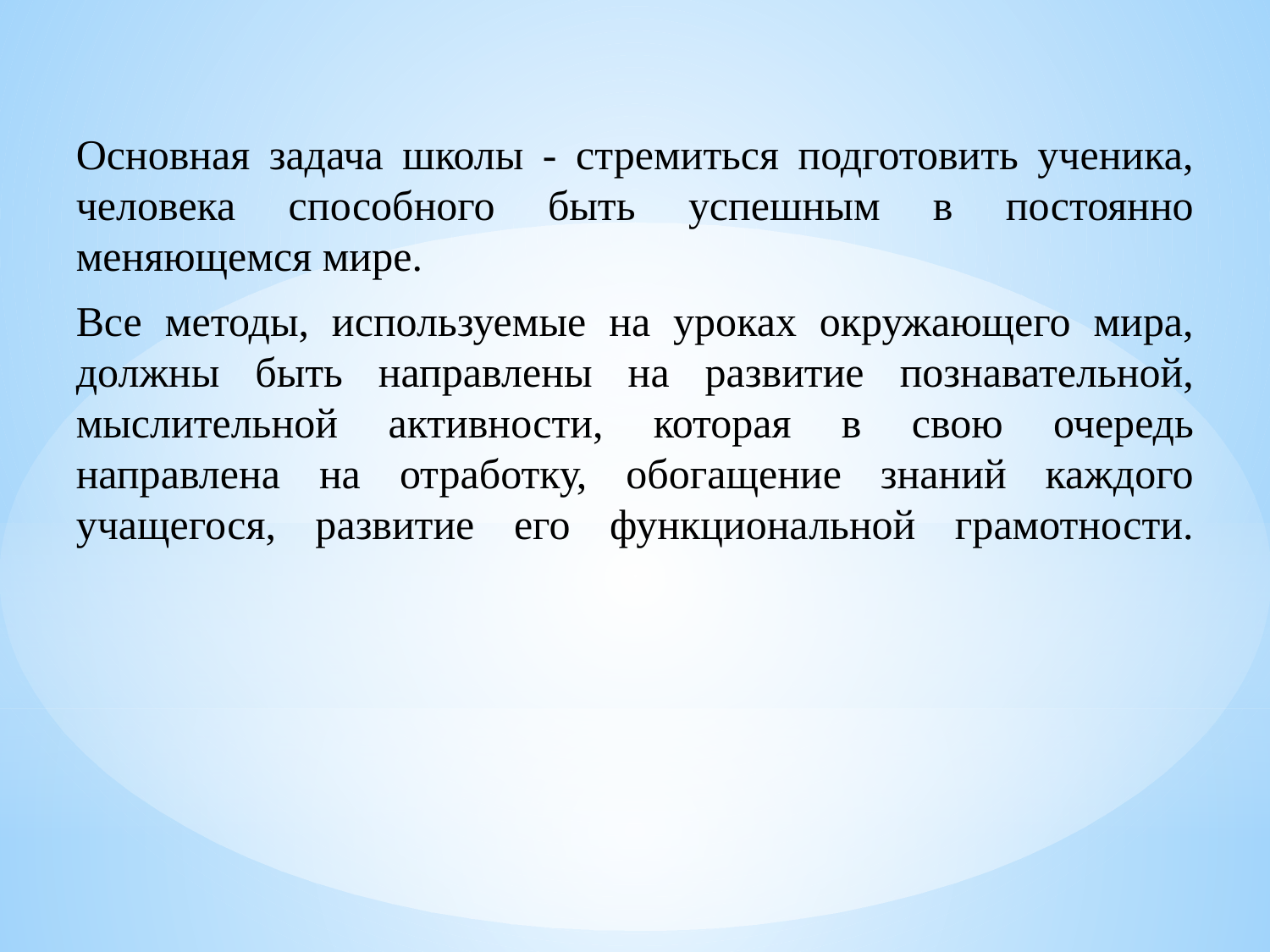

Основная задача школы - стремиться подготовить ученика, человека способного быть успешным в постоянно меняющемся мире.
Все методы, используемые на уроках окружающего мира, должны быть направлены на развитие познавательной, мыслительной активности, которая в свою очередь направлена на отработку, обогащение знаний каждого учащегося, развитие его функциональной грамотности.